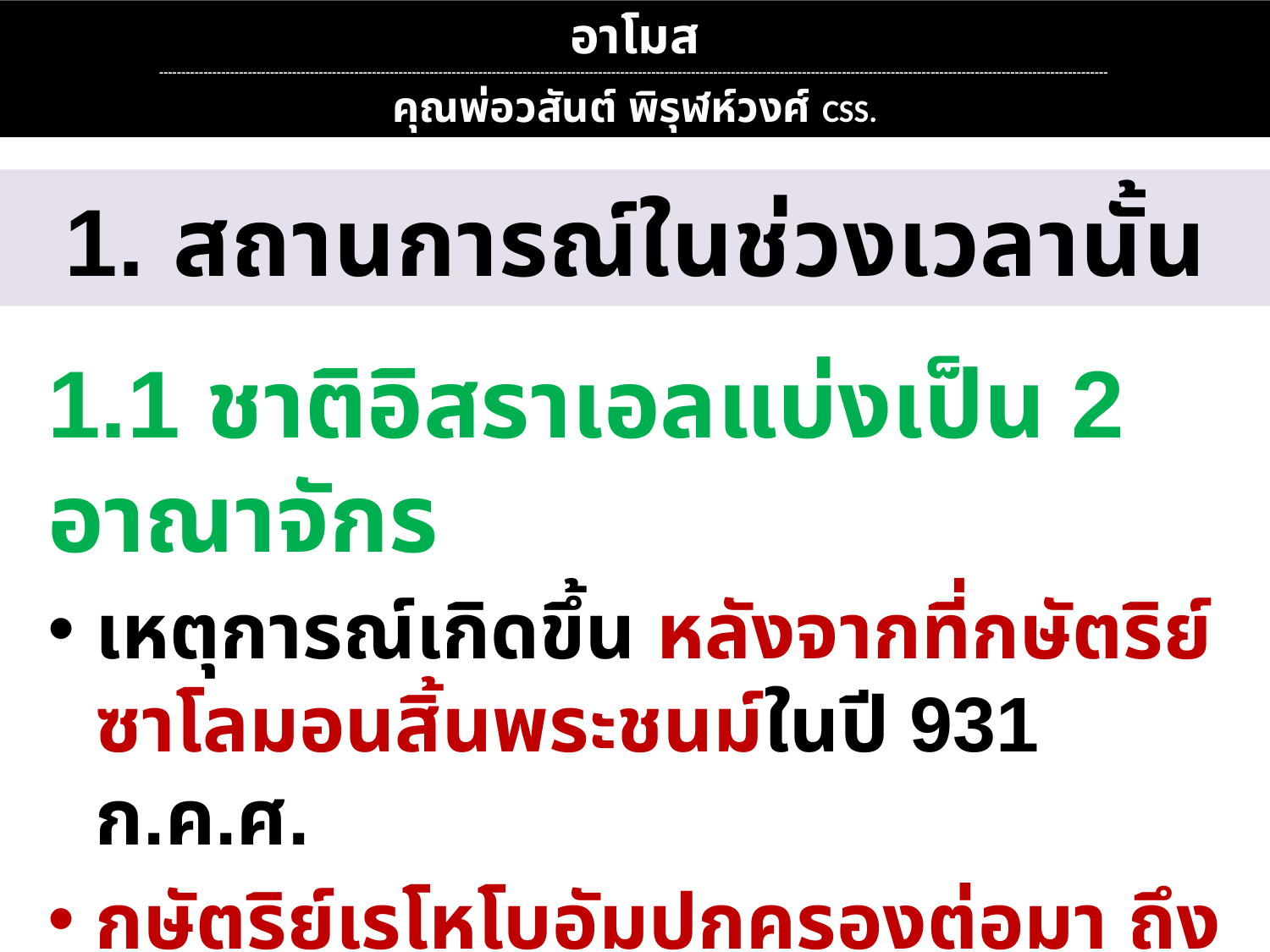

อาโมส
----------------------------------------------------------------------------------------------------------------------------------------------------------------------------------------------------------------------
คุณพ่อวสันต์ พิรุฬห์วงศ์ CSS.
1. สถานการณ์ในช่วงเวลานั้น
1.1 ชาติอิสราเอลแบ่งเป็น 2 อาณาจักร
เหตุการณ์เกิดขึ้น หลังจากที่กษัตริย์ซาโลมอนสิ้นพระชนม์ในปี 931 ก.ค.ศ.
กษัตริย์เรโหโบอัมปกครองต่อมา ถึงปี 922 ก.ค.ศ. อิสราเอลก็แตกแยก แบ่งออกเป็น 2 อาณาจักร